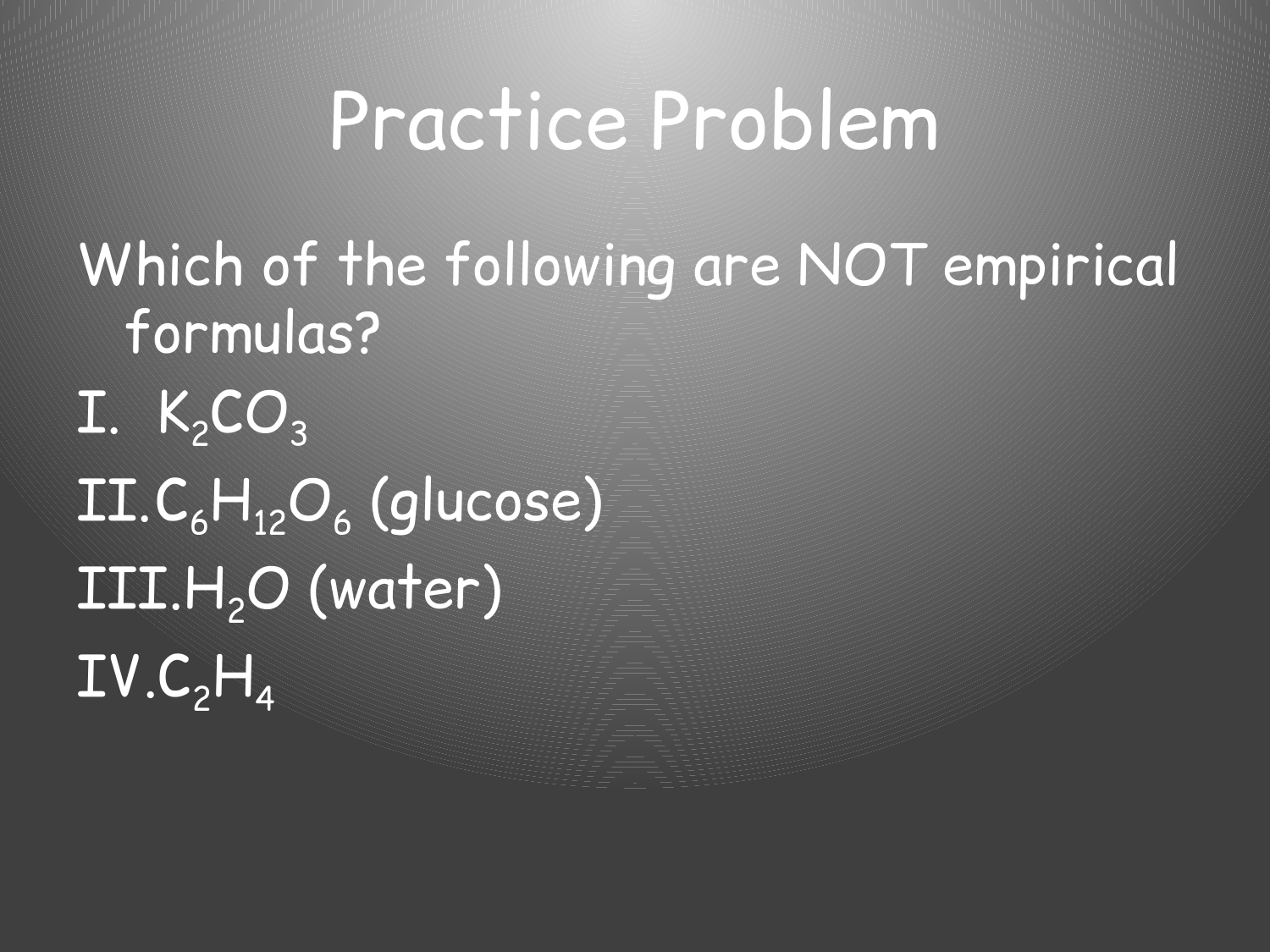

# Practice Problem
Which of the following are NOT empirical formulas?
K2CO3
C6H12O6 (glucose)
H2O (water)
C2H4